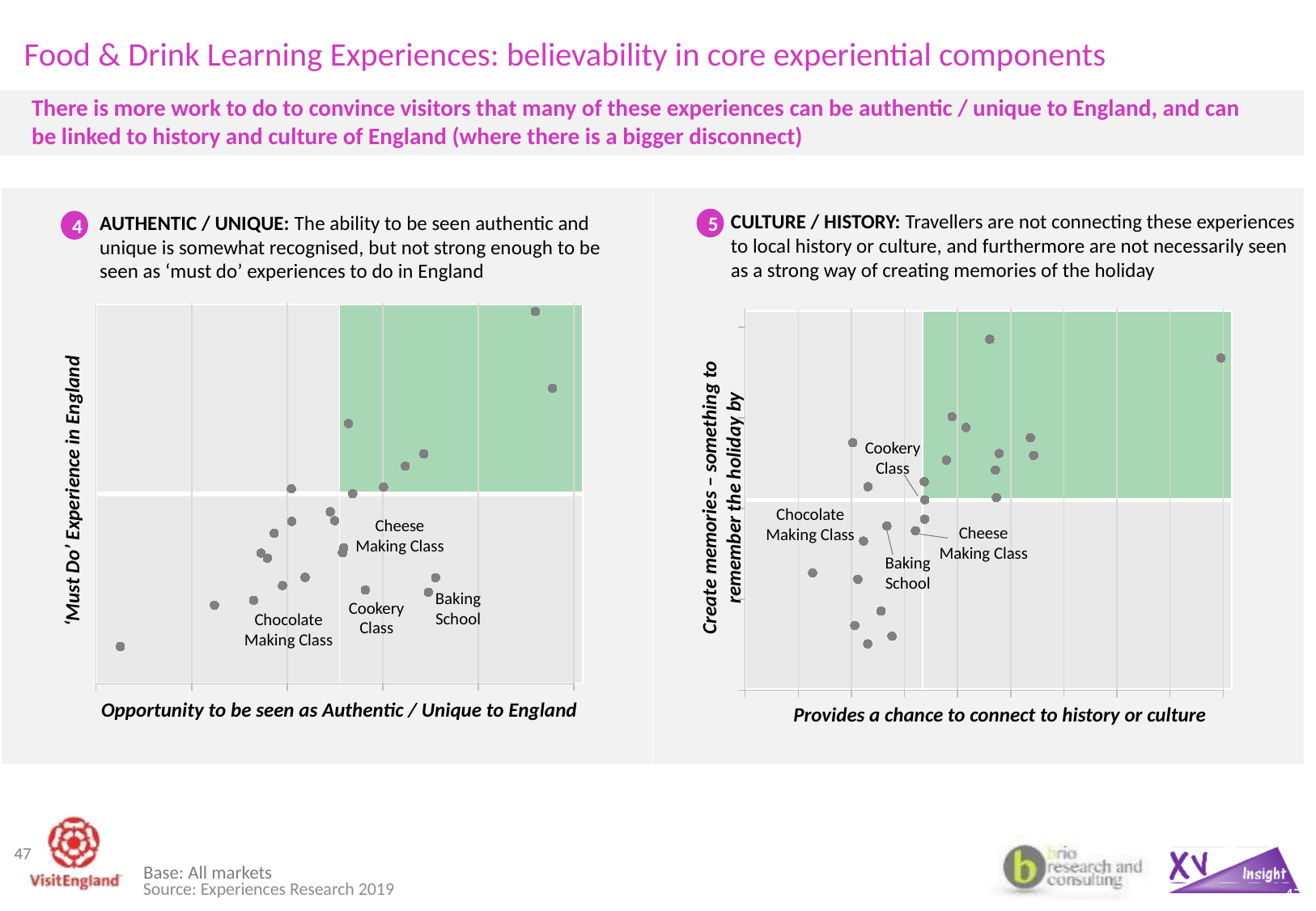

# Food & Drink Learning Experiences: believability in core experiential components
There is more work to do to convince visitors that many of these experiences can be authentic / unique to England, and can be linked to history and culture of England (where there is a bigger disconnect)

|  |  |
| --- | --- |
CULTURE / HISTORY: Travellers are not connecting these experiences to local history or culture, and furthermore are not necessarily seen as a strong way of creating memories of the holiday
AUTHENTIC / UNIQUE: The ability to be seen authentic and unique is somewhat recognised, but not strong enough to be seen as ‘must do’ experiences to do in England
5
4

### Chart

| Category | Must do experience in England |
|---|---|

### Chart

| Category | Create memories |
|---|---|
|  |  |
| --- | --- |
|  |  |
|  |  |
| --- | --- |
|  |  |
Cookery Class
Create memories – something to remember the holiday by
‘Must Do’ Experience in England
Chocolate Making Class
Cheese Making Class
Cheese Making Class
Baking School
Baking School
Cookery Class
Chocolate Making Class
Opportunity to be seen as Authentic / Unique to England
Provides a chance to connect to history or culture
47
Base: All markets
47